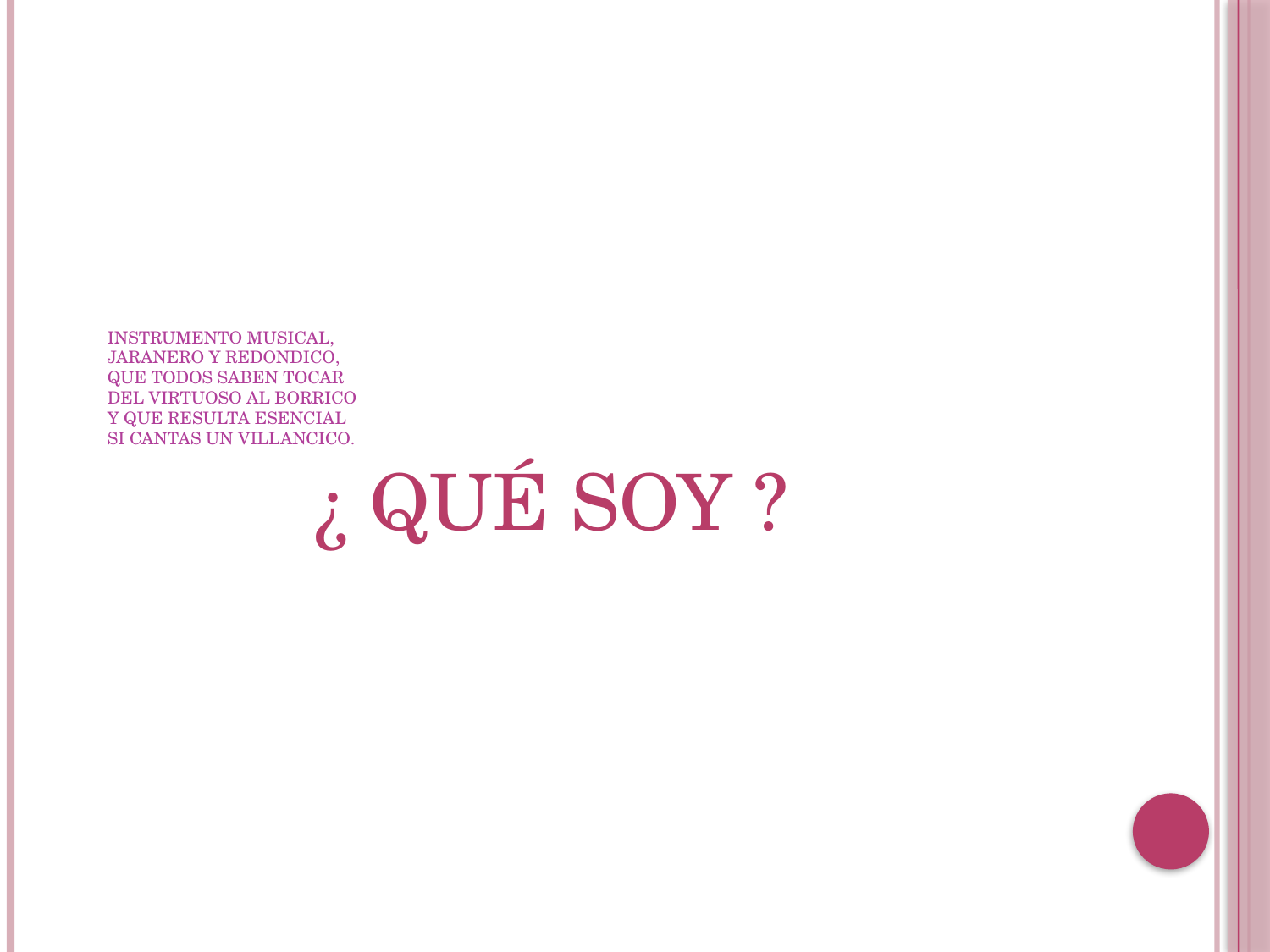

# Instrumento musical, jaranero y redondico, que todos saben tocar del virtuoso al borrico y que resulta esencial si cantas un villancico.
           ¿ QUÉ SOY ?